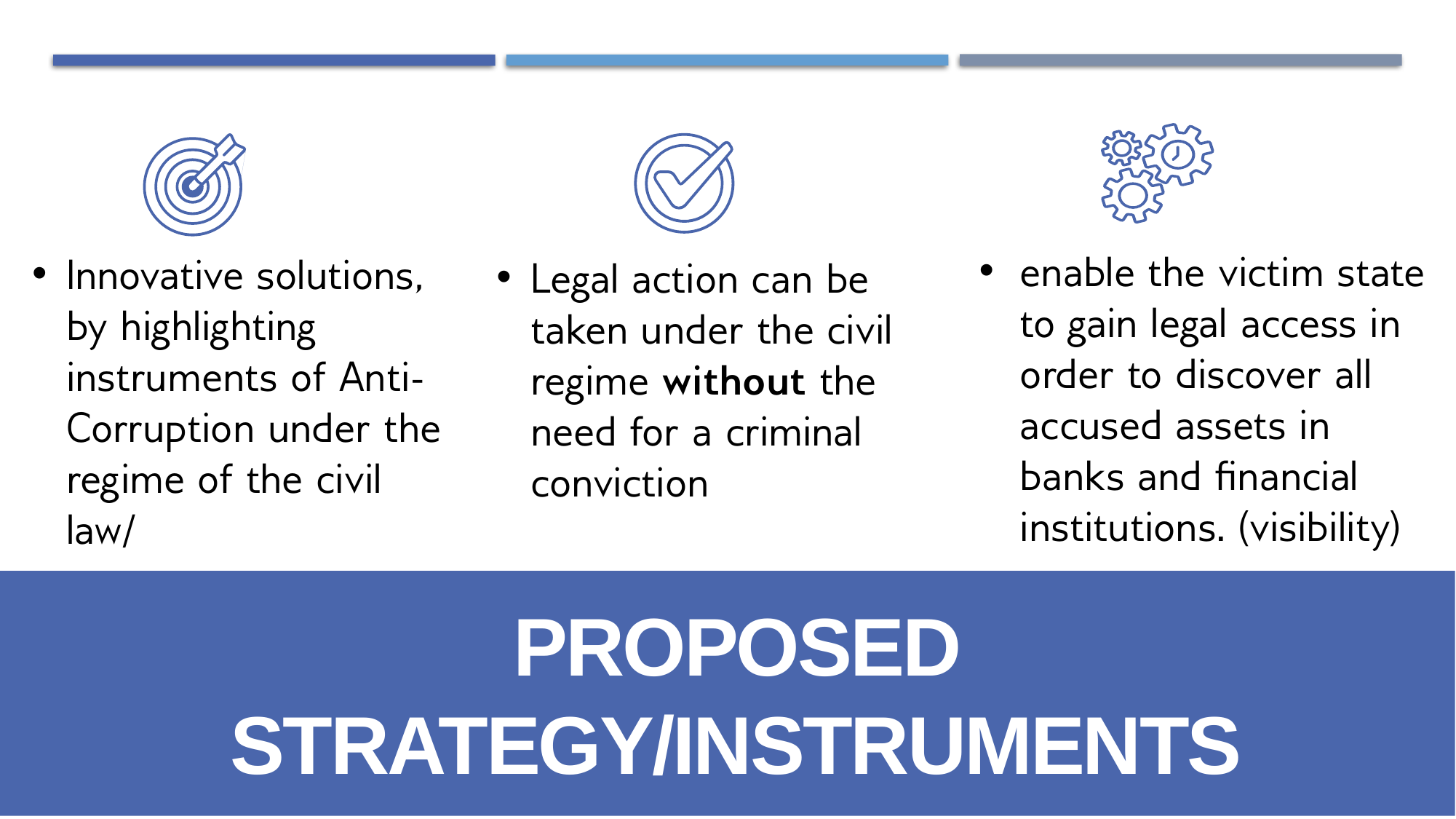

enable the victim state to gain legal access in order to discover all accused assets in banks and financial institutions. (visibility)

Innovative solutions, by highlighting instruments of Anti-Corruption under the regime of the civil law/

Legal action can be taken under the civil regime without the need for a criminal conviction

PROPOSED STRATEGY/INSTRUMENTS